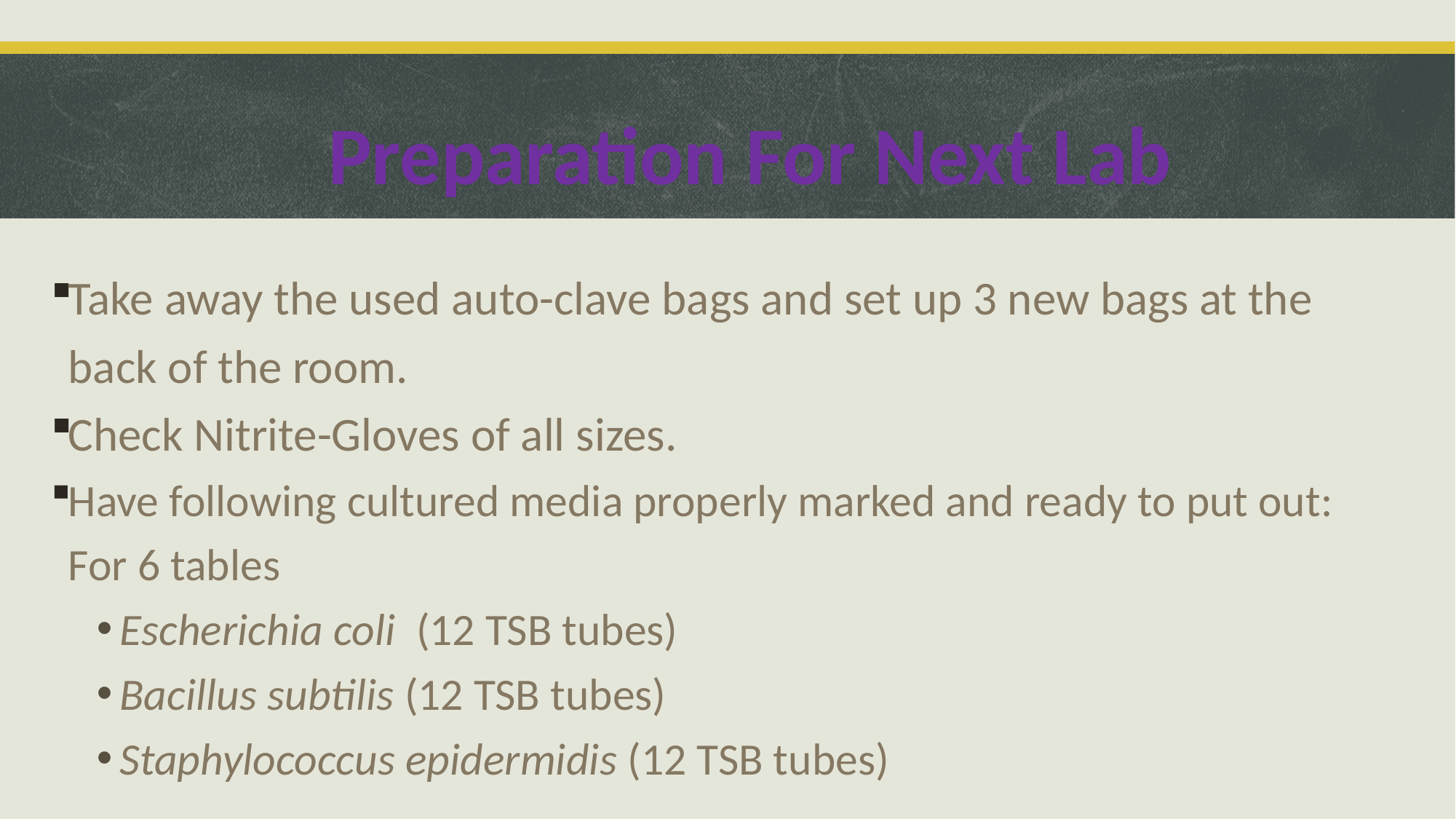

Preparation For Next Lab

Take away the used auto-clave bags and set up 3 new bags at the back of the room.
Check Nitrite-Gloves of all sizes.
Have following cultured media properly marked and ready to put out: For 6 tables
Escherichia coli  (12 TSB tubes)
Bacillus subtilis (12 TSB tubes)
Staphylococcus epidermidis (12 TSB tubes)